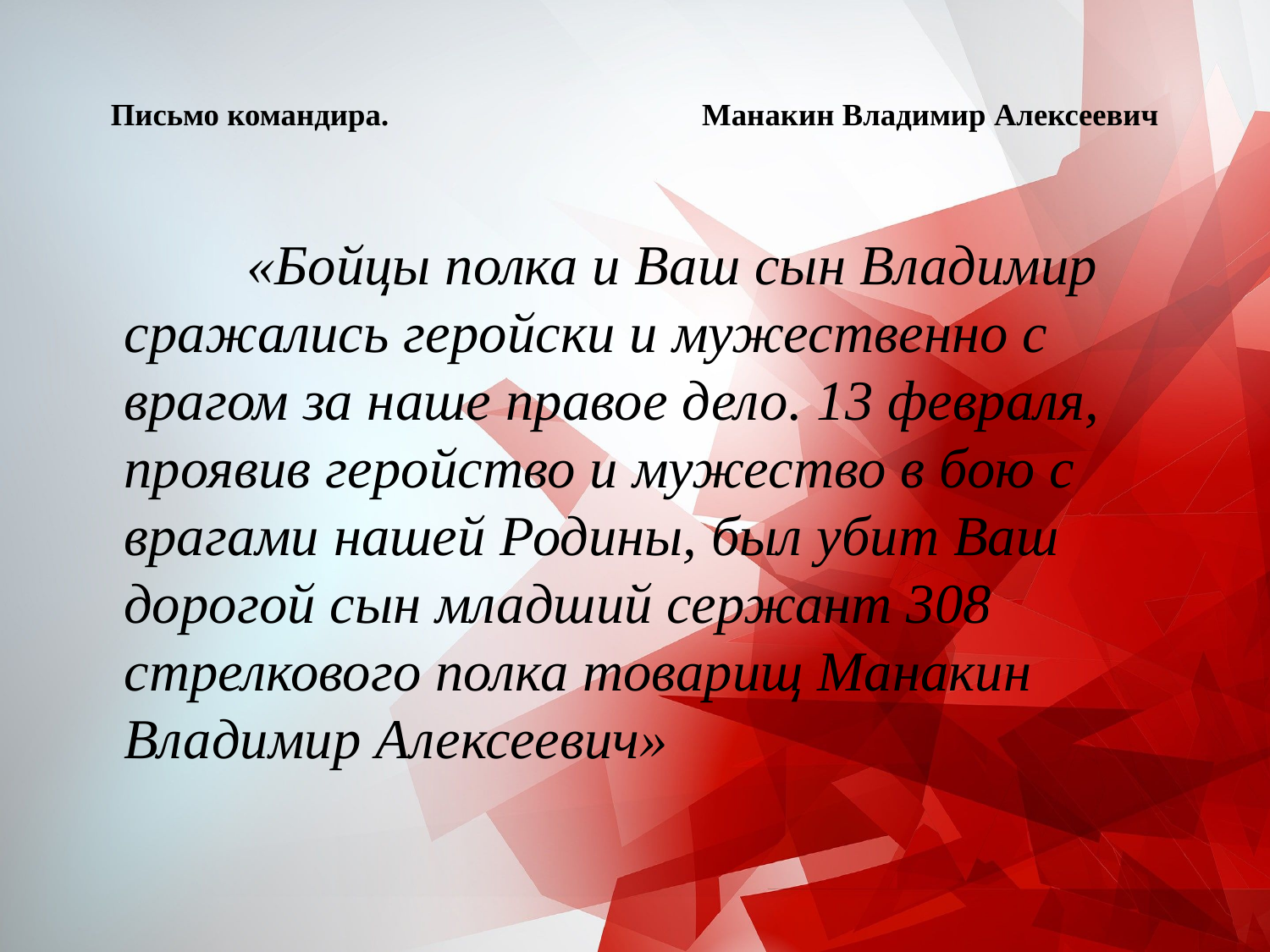

# Письмо командира.                                        Манакин Владимир Алексеевич
            «Бойцы полка и Ваш сын Владимир сражались геройски и мужественно с врагом за наше правое дело. 13 февраля, проявив геройство и мужество в бою с врагами нашей Родины, был убит Ваш дорогой сын младший сержант 308 стрелкового полка товарищ Манакин Владимир Алексеевич»